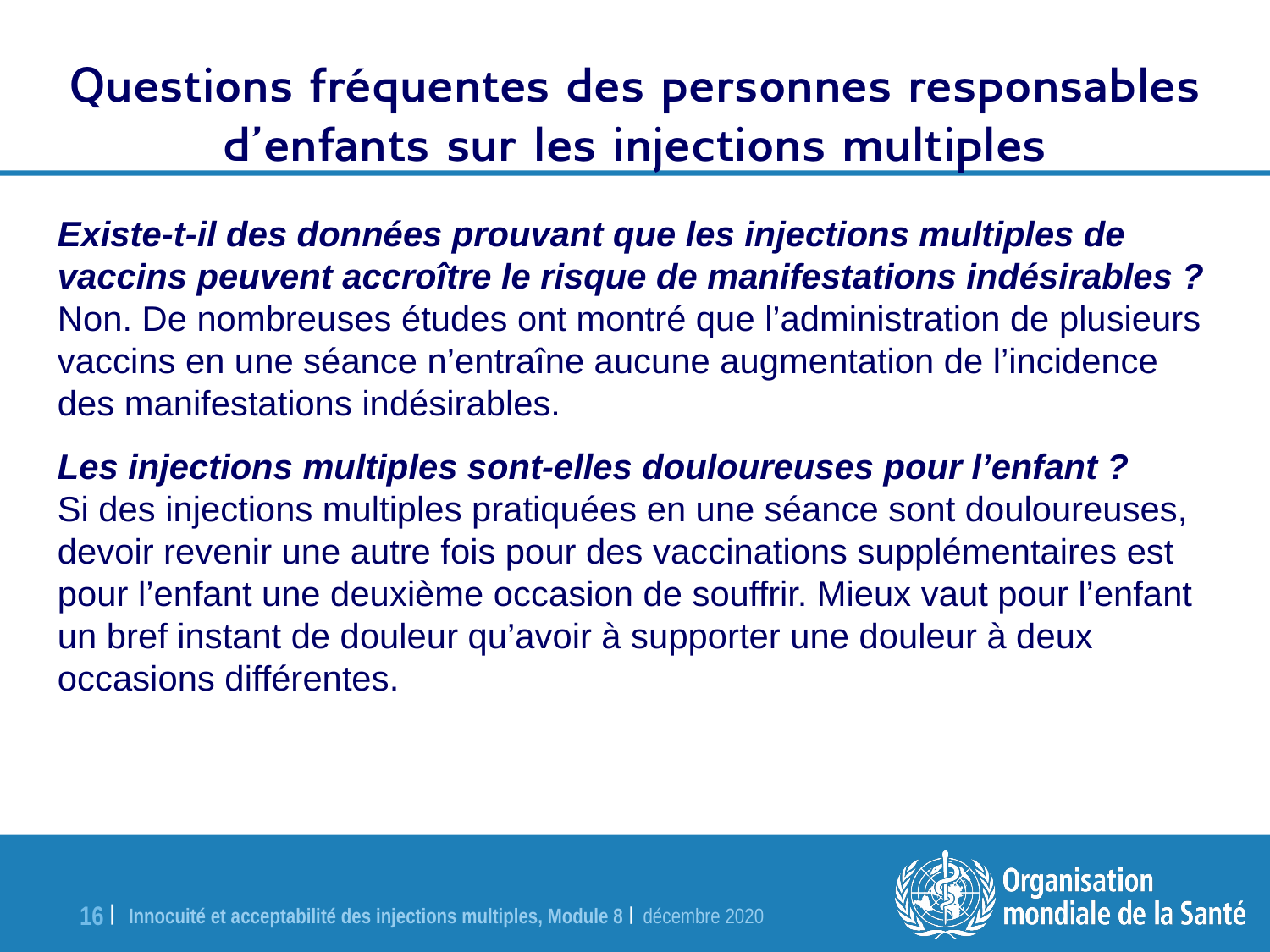

Questions fréquentes des personnes responsables d’enfants sur les injections multiples
Existe-t-il des données prouvant que les injections multiples de vaccins peuvent accroître le risque de manifestations indésirables ?
Non. De nombreuses études ont montré que l’administration de plusieurs vaccins en une séance n’entraîne aucune augmentation de l’incidence des manifestations indésirables.
Les injections multiples sont-elles douloureuses pour l’enfant ?
Si des injections multiples pratiquées en une séance sont douloureuses, devoir revenir une autre fois pour des vaccinations supplémentaires est pour l’enfant une deuxième occasion de souffrir. Mieux vaut pour l’enfant un bref instant de douleur qu’avoir à supporter une douleur à deux occasions différentes.